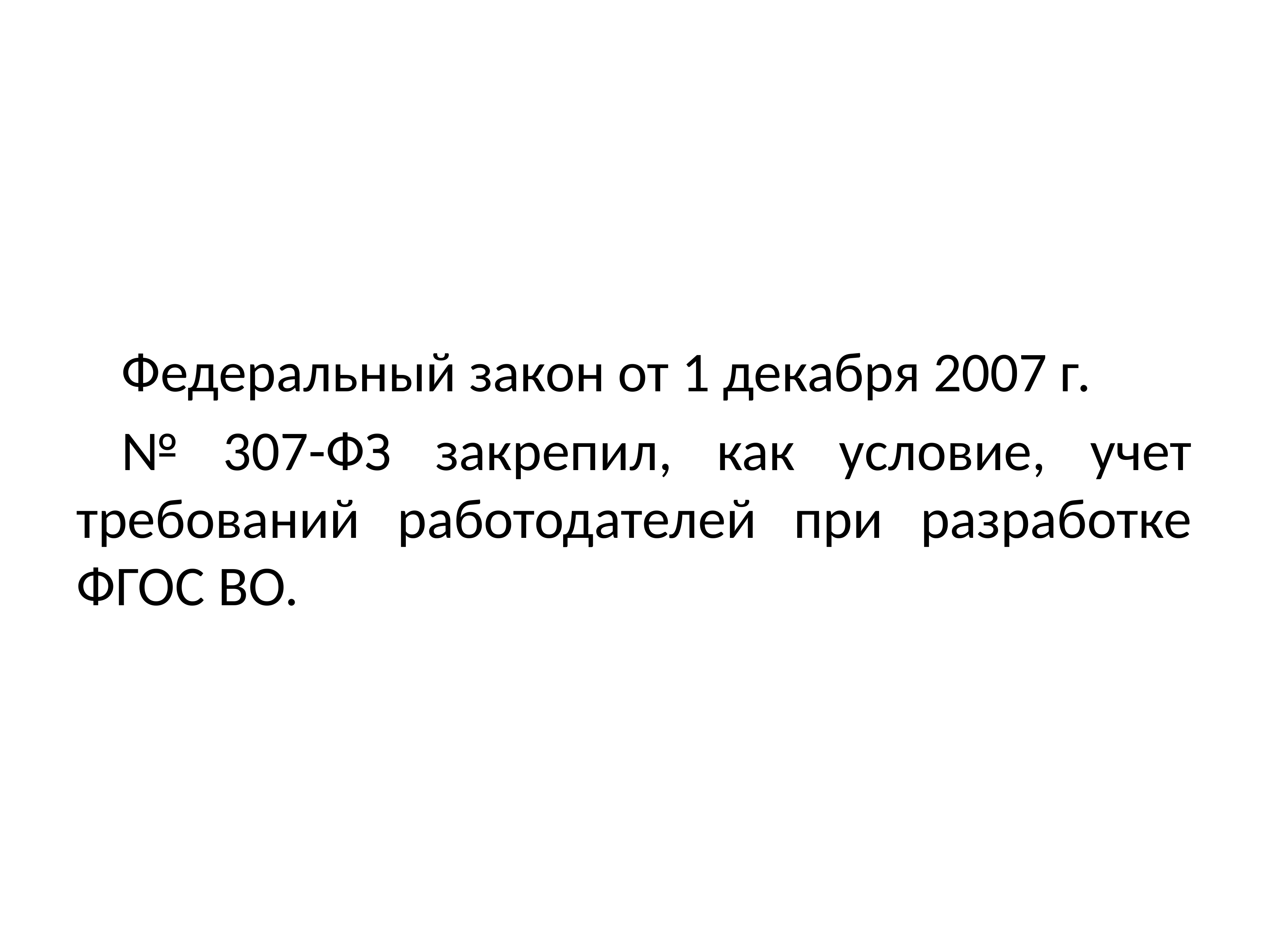

Федеральный закон от 1 декабря 2007 г.
№ 307-ФЗ закрепил, как условие, учет требований работодателей при разработке ФГОС ВО.